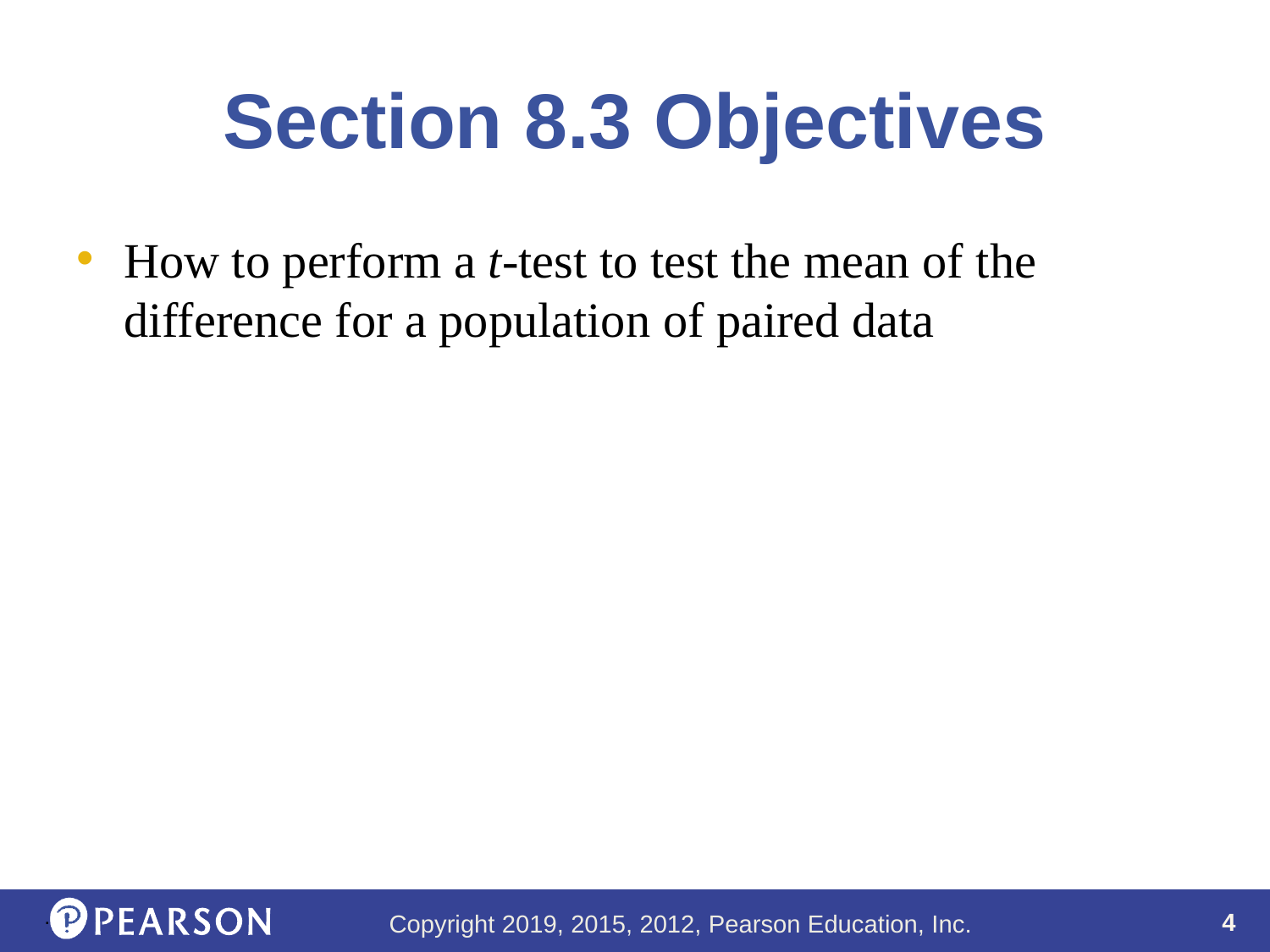

# Section 8.3 Objectives
How to perform a t-test to test the mean of the difference for a population of paired data
.